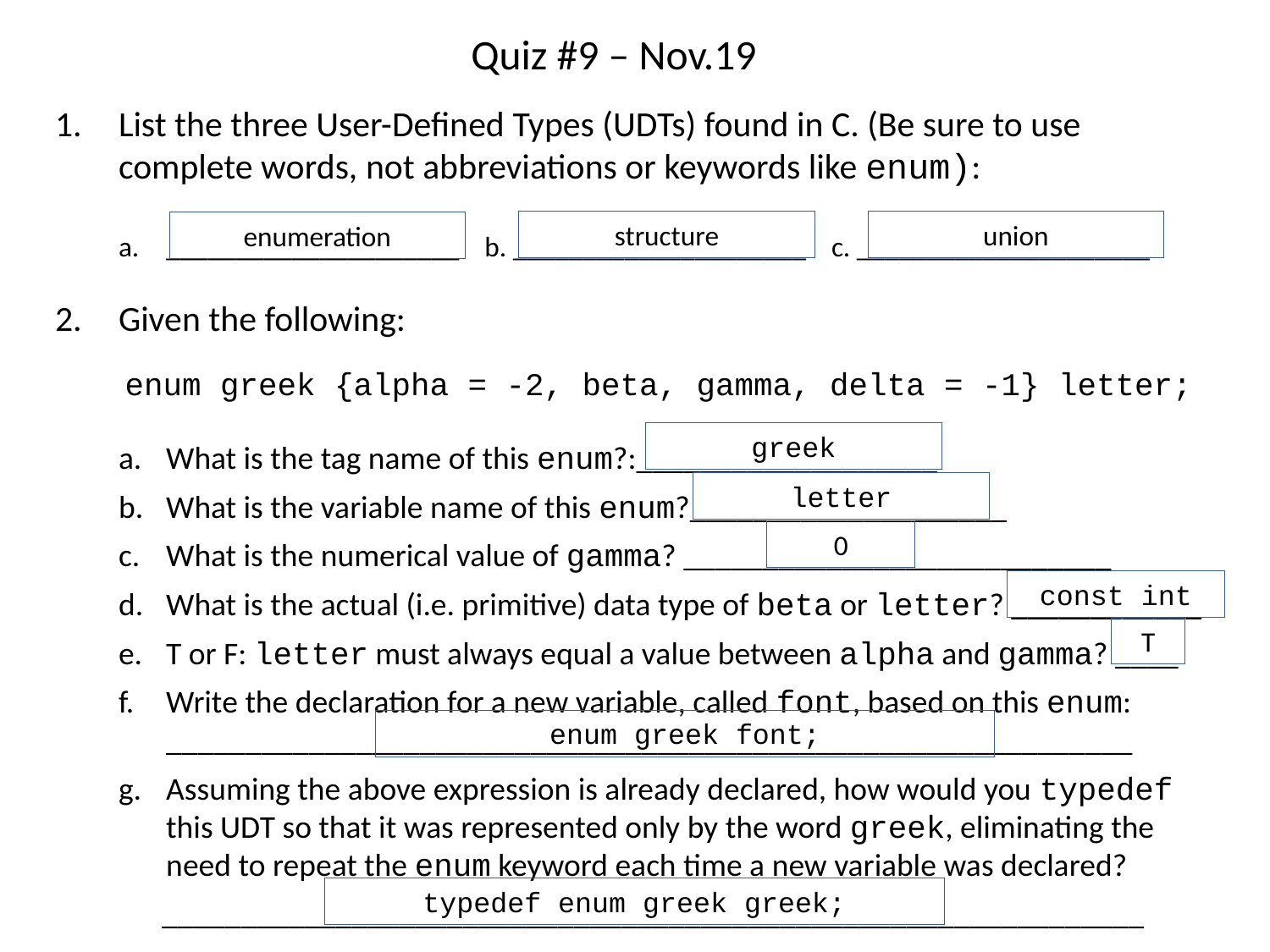

# Quiz #9 – Nov.19
List the three User-Defined Types (UDTs) found in C. (Be sure to use complete words, not abbreviations or keywords like enum):

_____________________    b. _____________________    c. _____________________

Given the following:

 enum greek {alpha = -2, beta, gamma, delta = -1} letter;

What is the tag name of this enum?:___________________
What is the variable name of this enum?____________________
What is the numerical value of gamma? ___________________________
What is the actual (i.e. primitive) data type of beta or letter? ____________
T or F: letter must always equal a value between alpha and gamma? ____
Write the declaration for a new variable, called font, based on this enum:  _____________________________________________________________
Assuming the above expression is already declared, how would you typedef this UDT so that it was represented only by the word greek, eliminating the need to repeat the enum keyword each time a new variable was declared?
      ______________________________________________________________

structure
union
enumeration
greek
letter
0
const int
T
enum greek font;
typedef enum greek greek;